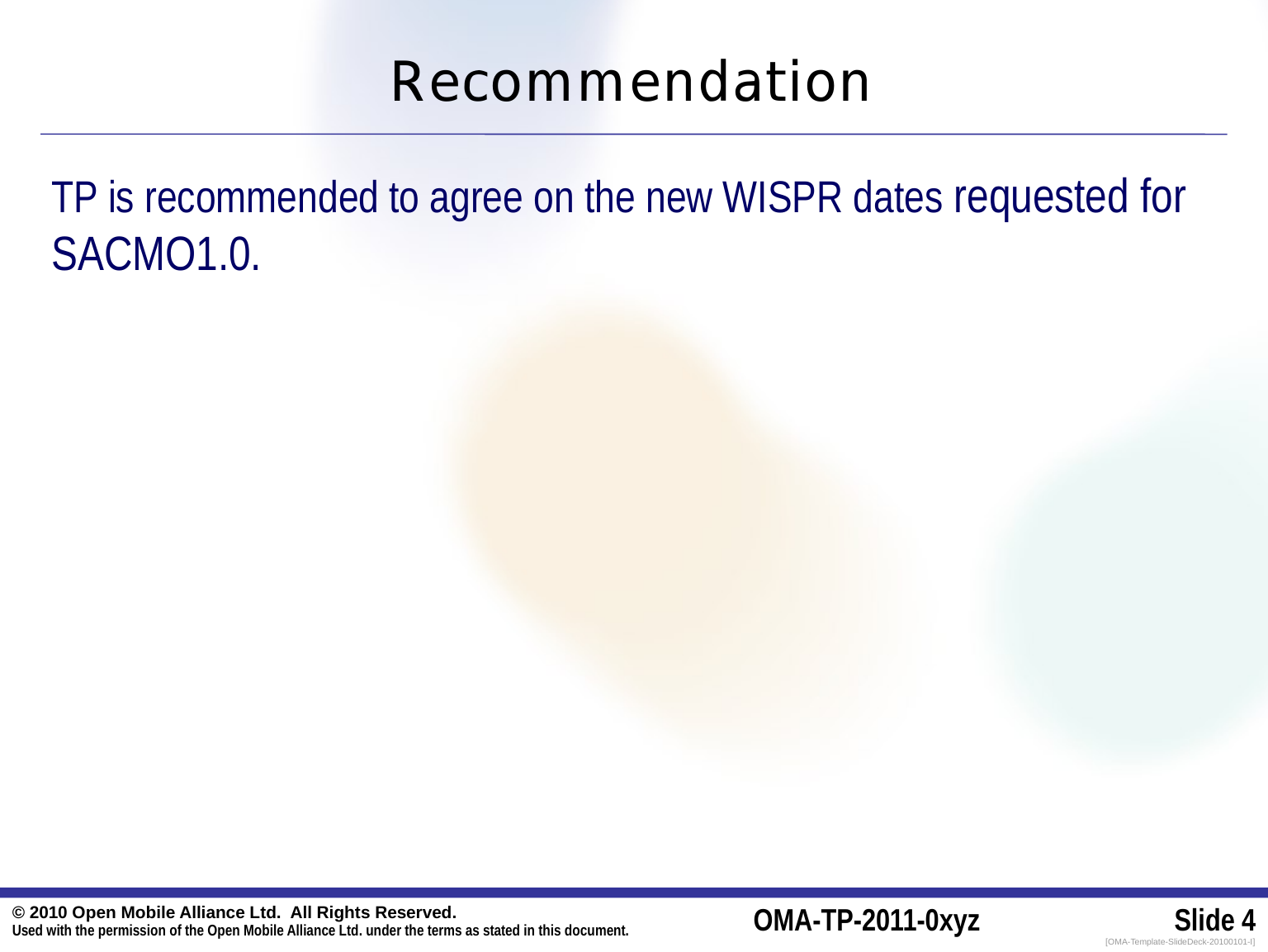

Recommendation
TP is recommended to agree on the new WISPR dates requested for SACMO1.0.